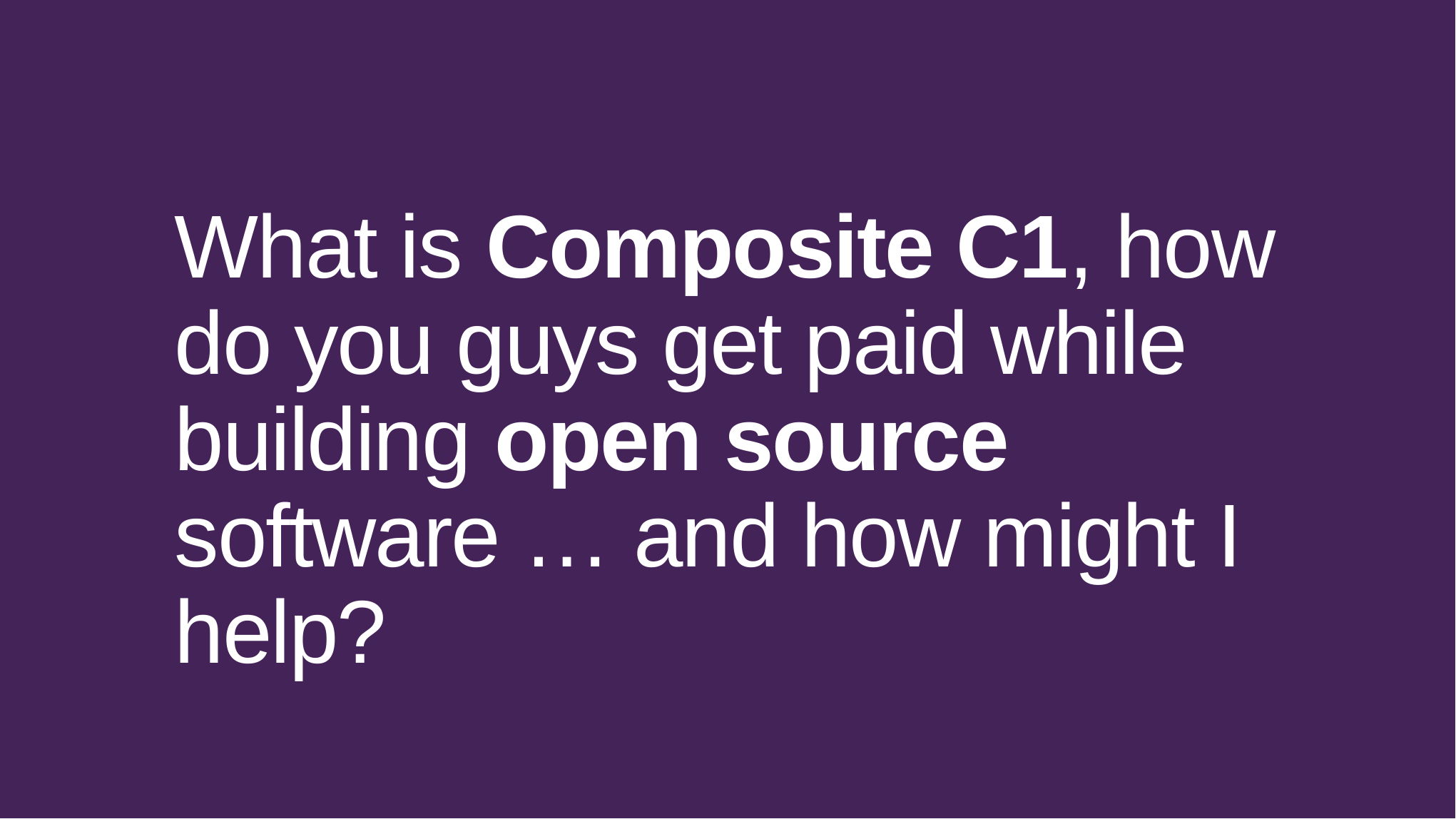

# What is Composite C1, how do you guys get paid while building open source software … and how might I help?